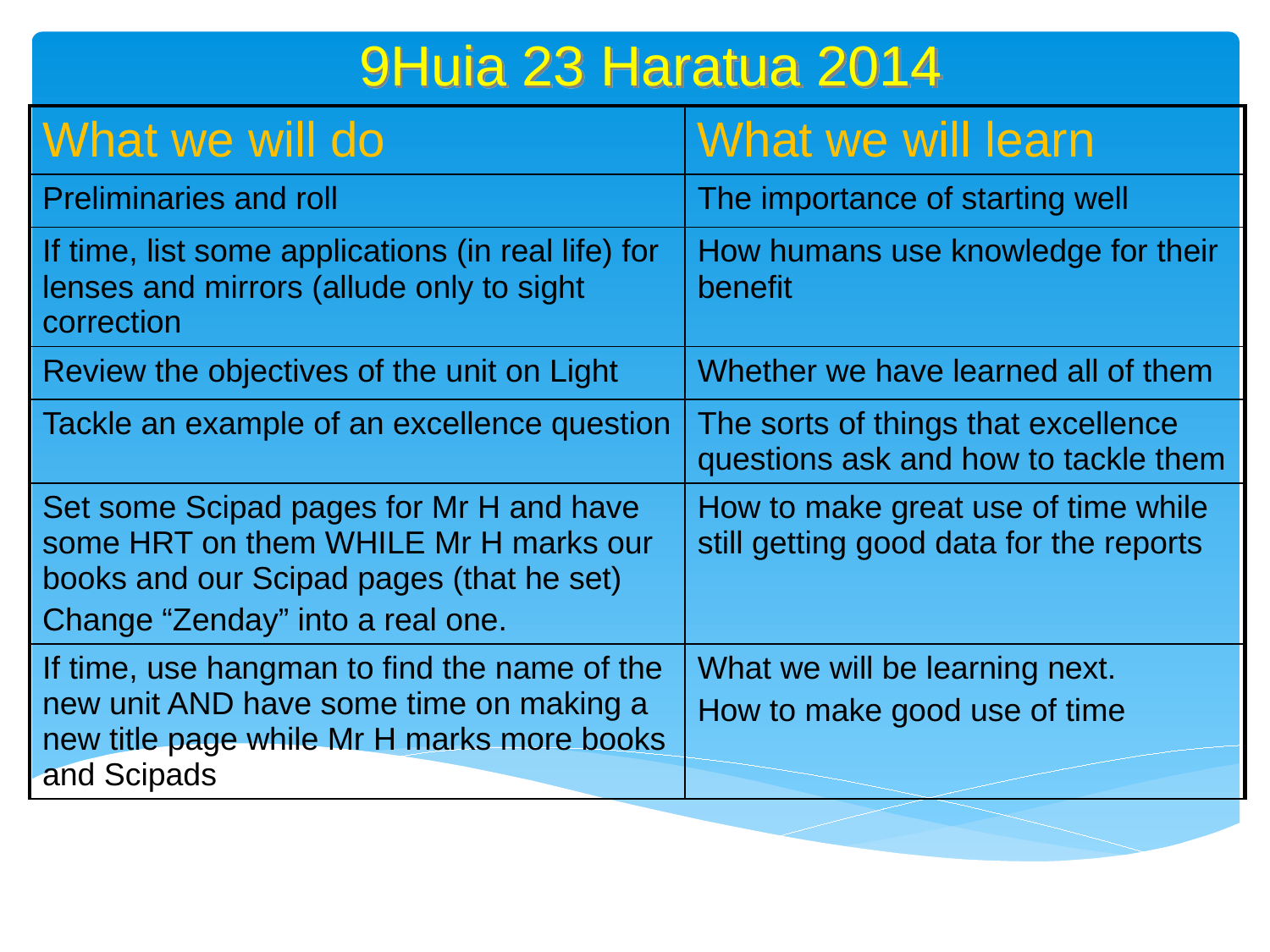

9Huia 23 Haratua 2014
| What we will do | What we will learn |
| --- | --- |
| Preliminaries and roll | The importance of starting well |
| If time, list some applications (in real life) for lenses and mirrors (allude only to sight correction | How humans use knowledge for their benefit |
| Review the objectives of the unit on Light | Whether we have learned all of them |
| Tackle an example of an excellence question | The sorts of things that excellence questions ask and how to tackle them |
| Set some Scipad pages for Mr H and have some HRT on them WHILE Mr H marks our books and our Scipad pages (that he set) Change “Zenday” into a real one. | How to make great use of time while still getting good data for the reports |
| If time, use hangman to find the name of the new unit AND have some time on making a new title page while Mr H marks more books and Scipads | What we will be learning next. How to make good use of time |